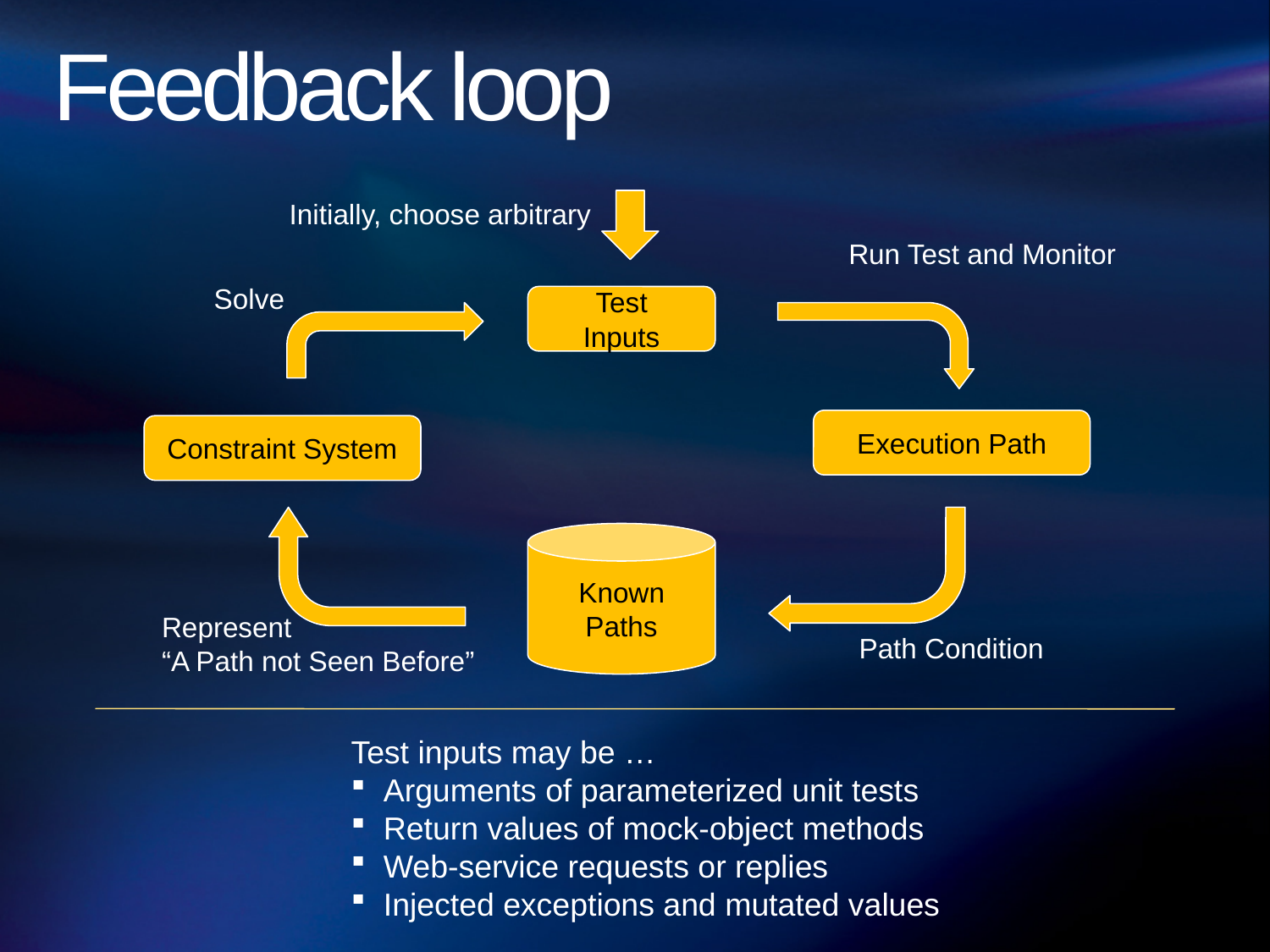

# Feedback loop
Initially, choose arbitrary

Run Test and Monitor

Solve
Test
Inputs

Execution Path
Constraint System

Known
Paths
Represent
“A Path not Seen Before”
Path Condition
Test inputs may be …
  Arguments of parameterized unit tests
  Return values of mock-object methods
  Web-service requests or replies
  Injected exceptions and mutated values